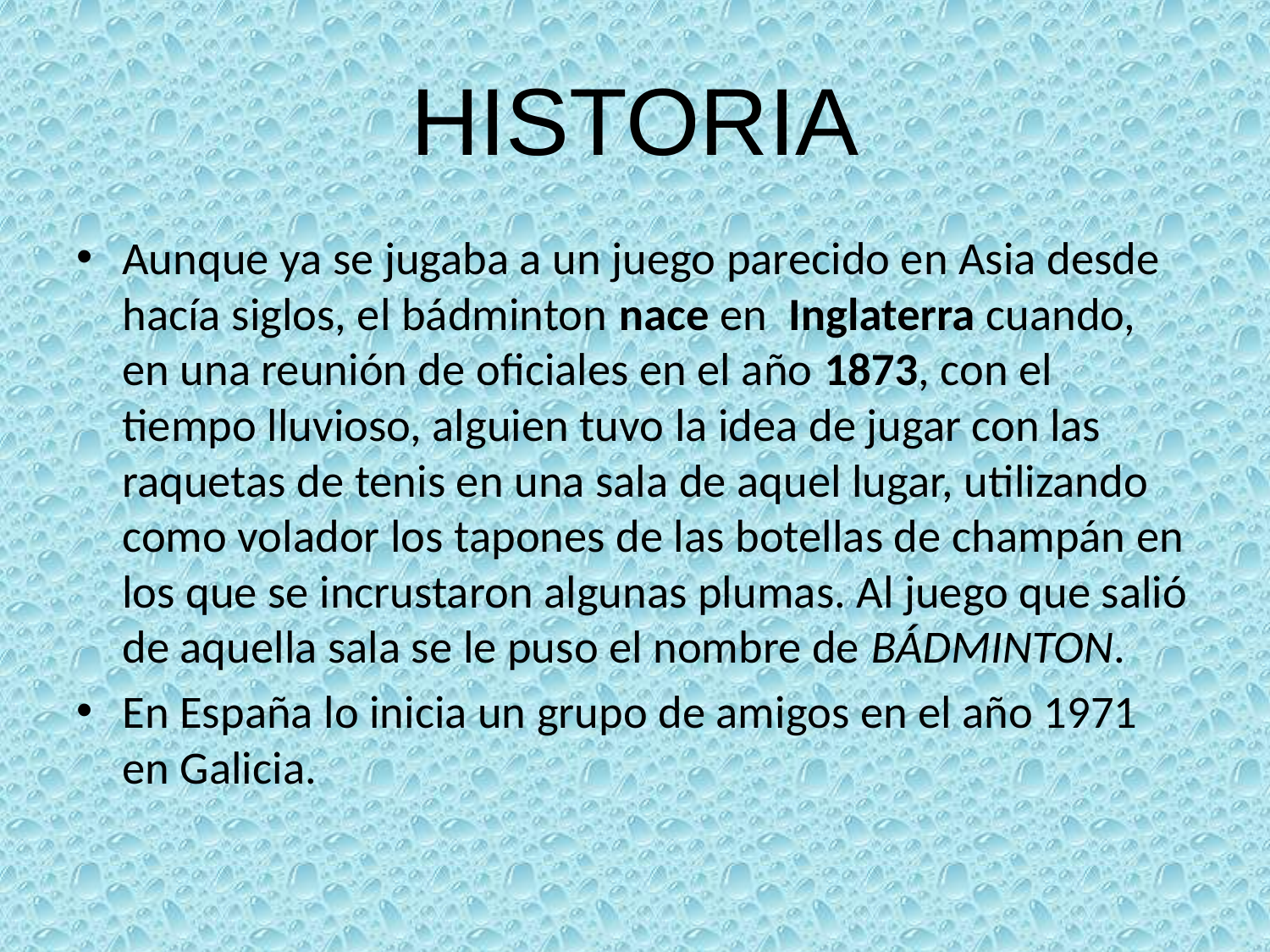

# HISTORIA
Aunque ya se jugaba a un juego parecido en Asia desde hacía siglos, el bádminton nace en  Inglaterra cuando, en una reunión de oficiales en el año 1873, con el tiempo lluvioso, alguien tuvo la idea de jugar con las raquetas de tenis en una sala de aquel lugar, utilizando como volador los tapones de las botellas de champán en los que se incrustaron algunas plumas. Al juego que salió de aquella sala se le puso el nombre de BÁDMINTON.
En España lo inicia un grupo de amigos en el año 1971 en Galicia.